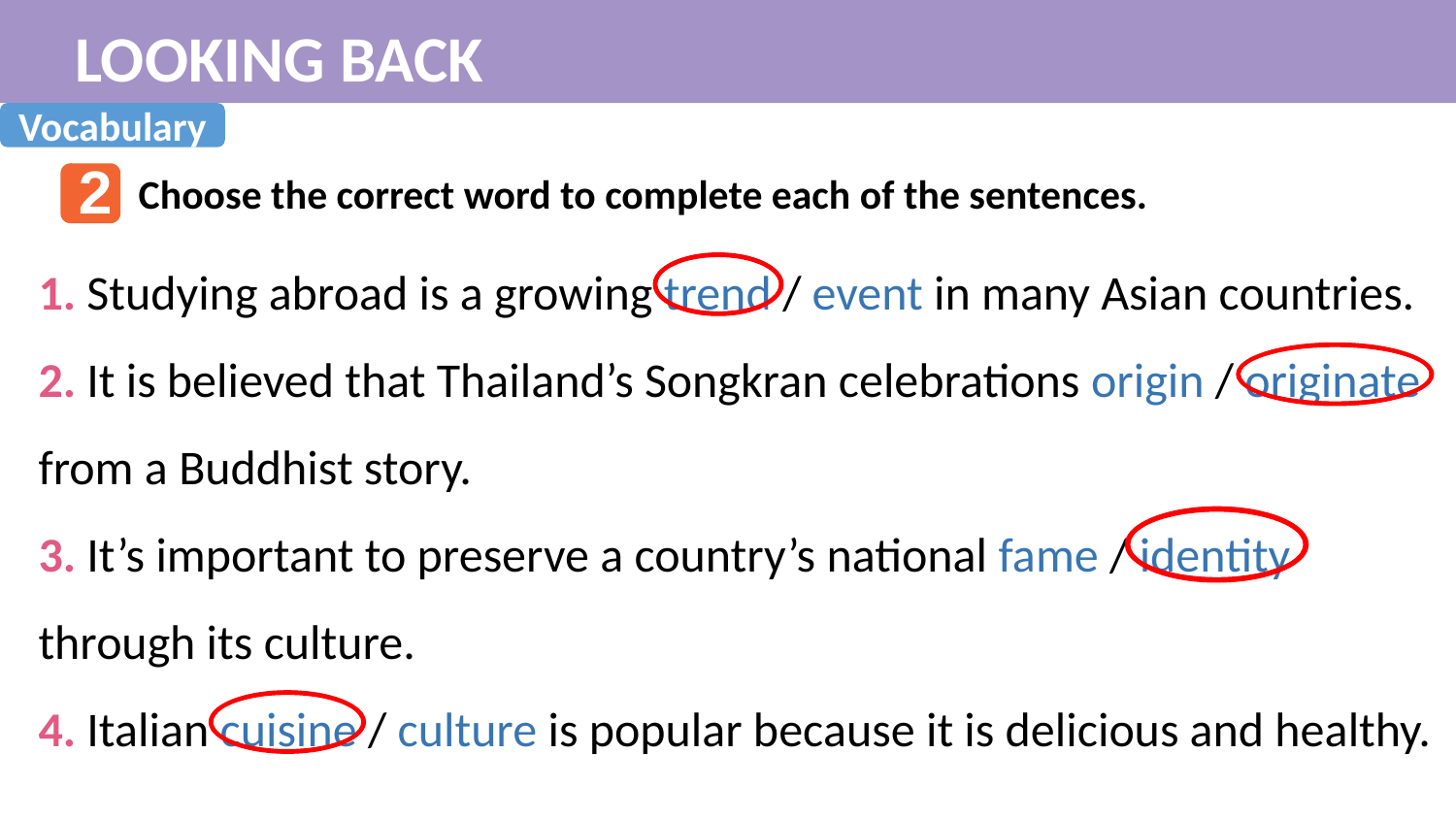

LOOKING BACK

Vocabulary
2
Choose the correct word to complete each of the sentences.

1. Studying abroad is a growing trend / event in many Asian countries.
2. It is believed that Thailand’s Songkran celebrations origin / originate from a Buddhist story.
3. It’s important to preserve a country’s national fame / identity through its culture.
4. Italian cuisine / culture is popular because it is delicious and healthy.